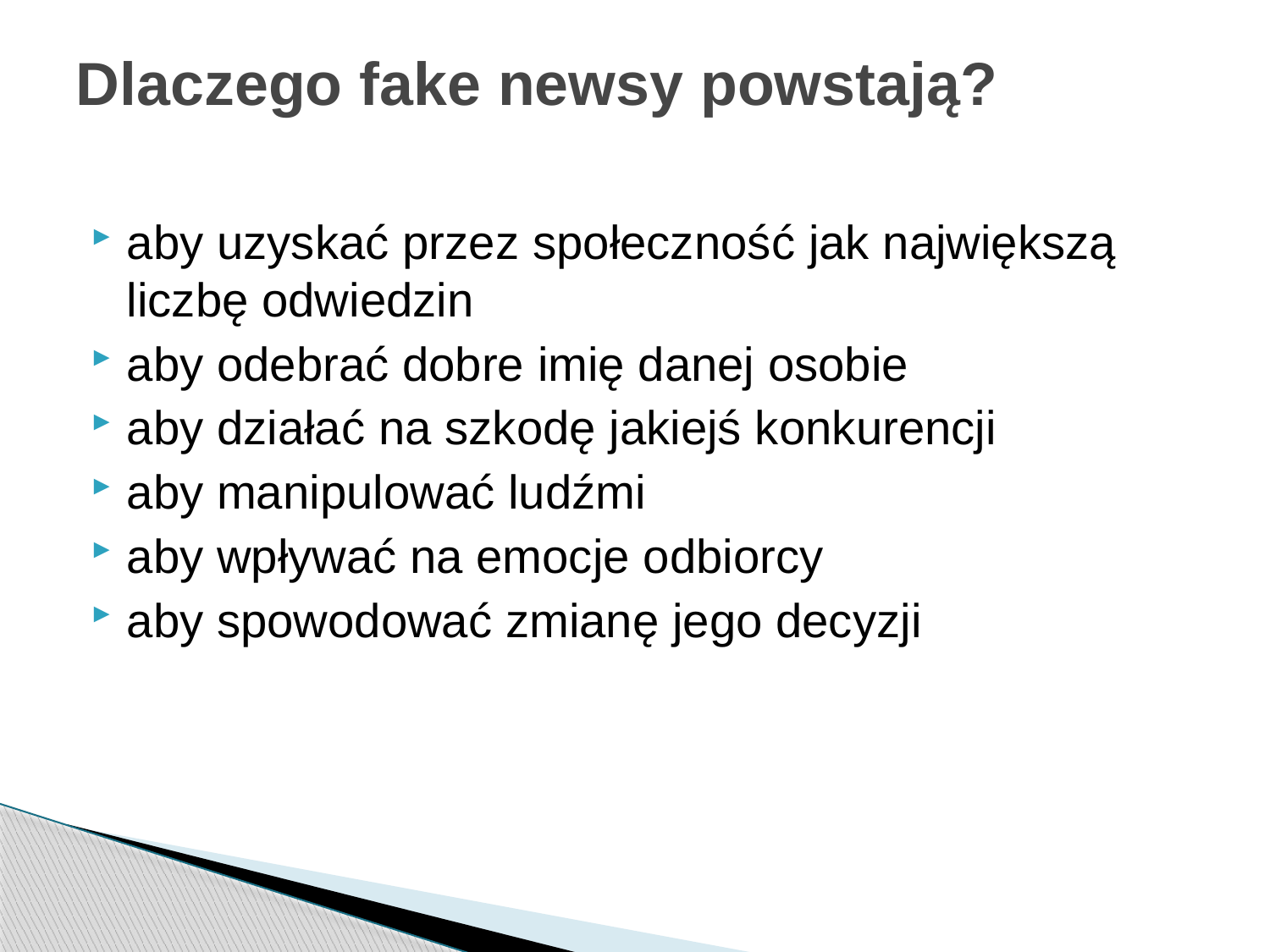

# Dlaczego fake newsy powstają?
aby uzyskać przez społeczność jak największą liczbę odwiedzin
aby odebrać dobre imię danej osobie
aby działać na szkodę jakiejś konkurencji
aby manipulować ludźmi
aby wpływać na emocje odbiorcy
aby spowodować zmianę jego decyzji